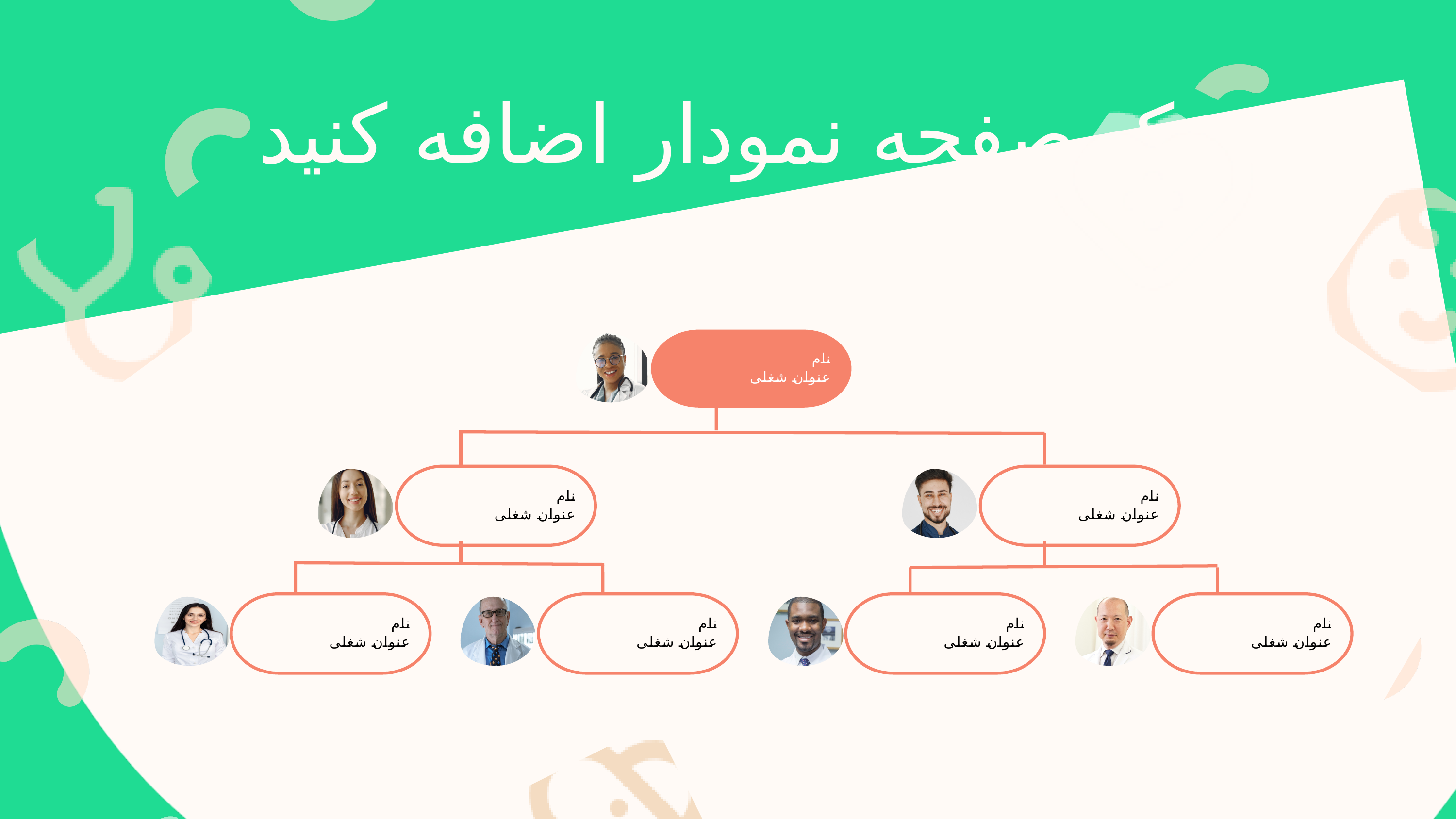

یک صفحه نمودار اضافه کنید

نام
عنوان شغلی

نام
عنوان شغلی

نام
عنوان شغلی

نام
عنوان شغلی

نام
عنوان شغلی

نام
عنوان شغلی

نام
عنوان شغلی